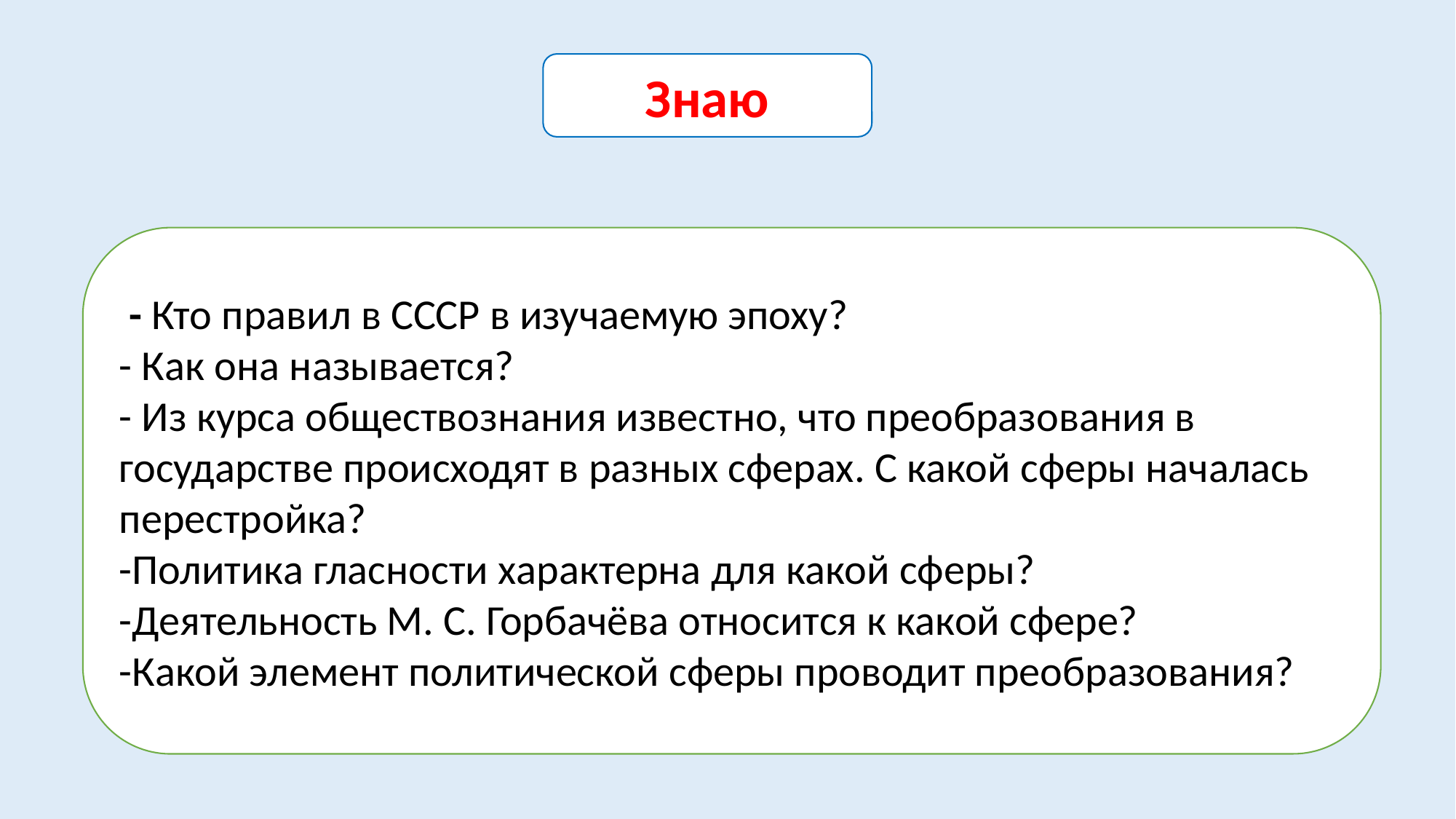

Знаю
 - Кто правил в СССР в изучаемую эпоху?
- Как она называется?
- Из курса обществознания известно, что преобразования в государстве происходят в разных сферах. С какой сферы началась перестройка?
-Политика гласности характерна для какой сферы?
-Деятельность М. С. Горбачёва относится к какой сфере?
-Какой элемент политической сферы проводит преобразования?